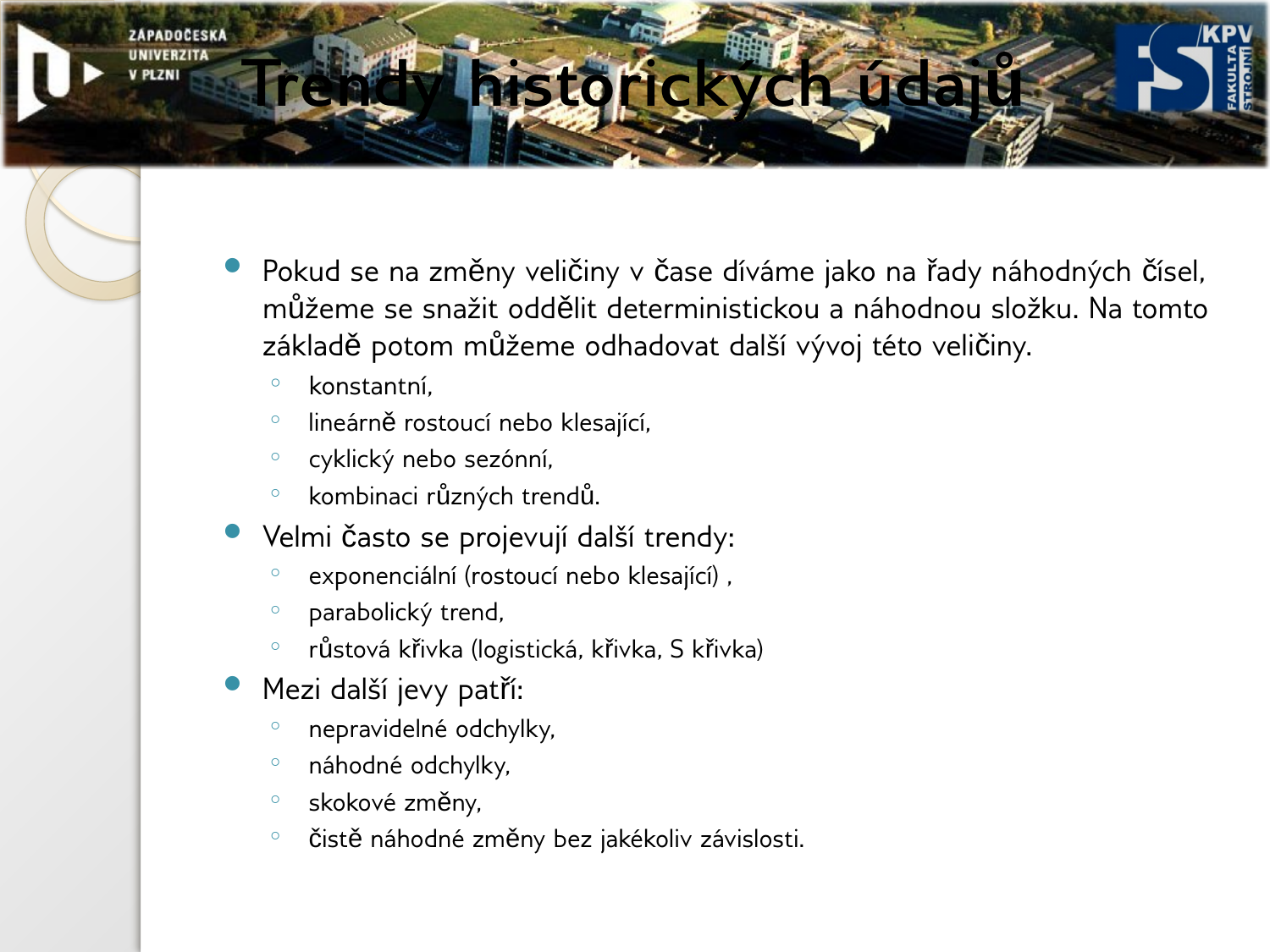

# Trendy historických údajů

Pokud se na změny veličiny v čase díváme jako na řady náhodných čísel, můžeme se snažit oddělit deterministickou a náhodnou složku. Na tomto základě potom můžeme odhadovat další vývoj této veličiny.
 konstantní,
 lineárně rostoucí nebo klesající,
 cyklický nebo sezónní,
 kombinaci různých trendů.
Velmi často se projevují další trendy:
 exponenciální (rostoucí nebo klesající) ,
 parabolický trend,
 růstová křivka (logistická, křivka, S křivka)
Mezi další jevy patří:
 nepravidelné odchylky,
 náhodné odchylky,
 skokové změny,
 čistě náhodné změny bez jakékoliv závislosti.